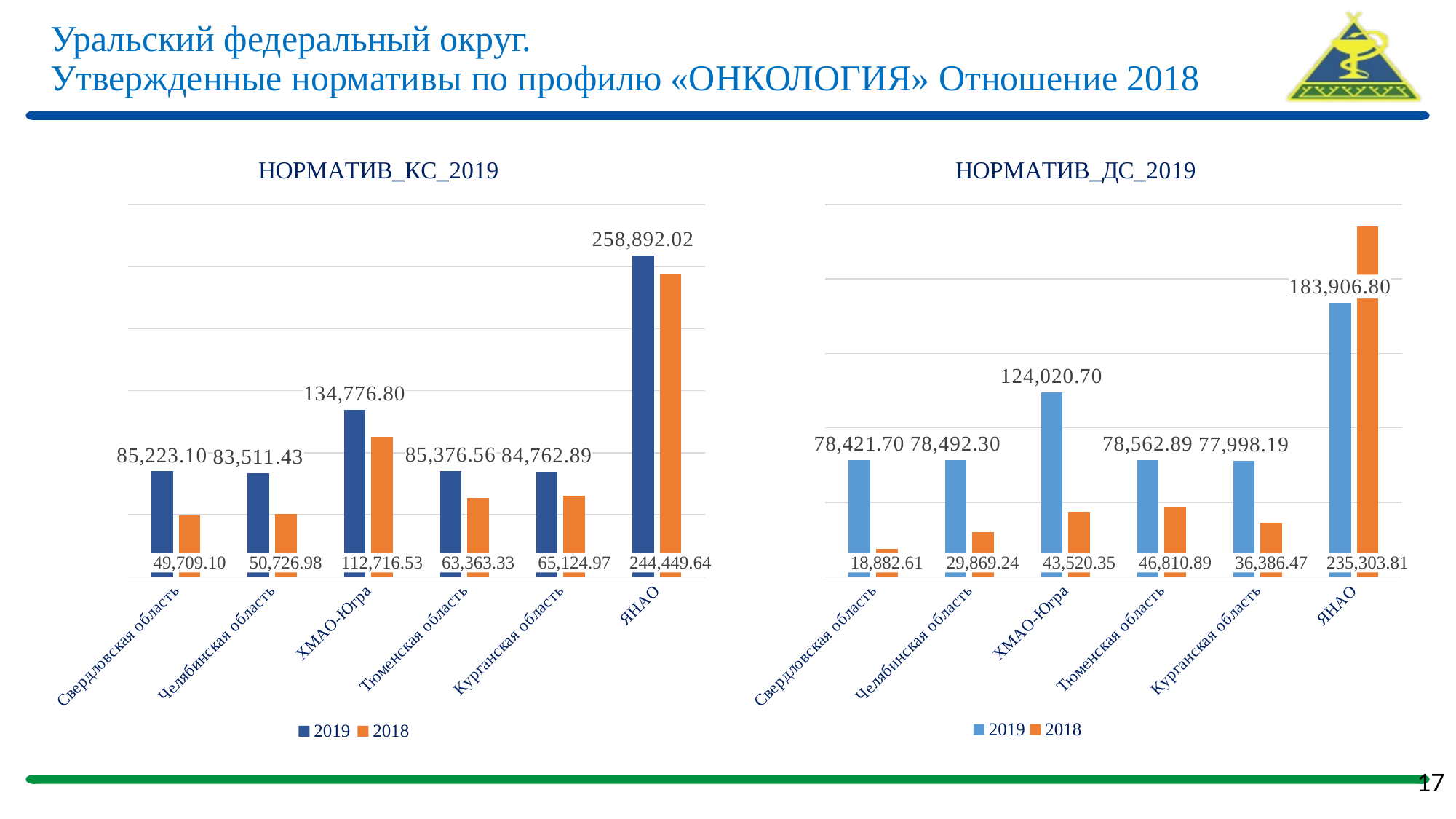

# Уральский федеральный округ. Утвержденные нормативы по профилю «ОНКОЛОГИЯ» Отношение 2018

### Chart: НОРМАТИВ_КС_2019

| Category | 2019 | 2018 |
|---|---|---|
| Свердловская область | 85223.1 | 49709.1 |
| Челябинская область | 83511.43 | 50726.98 |
| ХМАО-Югра | 134776.8 | 112716.53 |
| Тюменская область | 85376.56 | 63363.33 |
| Курганская область | 84762.89 | 65124.97 |
| ЯНАО | 258892.02 | 244449.64 |

### Chart: НОРМАТИВ_ДС_2019

| Category | 2019 | 2018 |
|---|---|---|
| Свердловская область | 78421.7 | 18882.61 |
| Челябинская область | 78492.3 | 29869.24 |
| ХМАО-Югра | 124020.7 | 43520.35 |
| Тюменская область | 78562.89 | 46810.89 |
| Курганская область | 77998.19 | 36386.47 |
| ЯНАО | 183906.8 | 235303.81 |
17